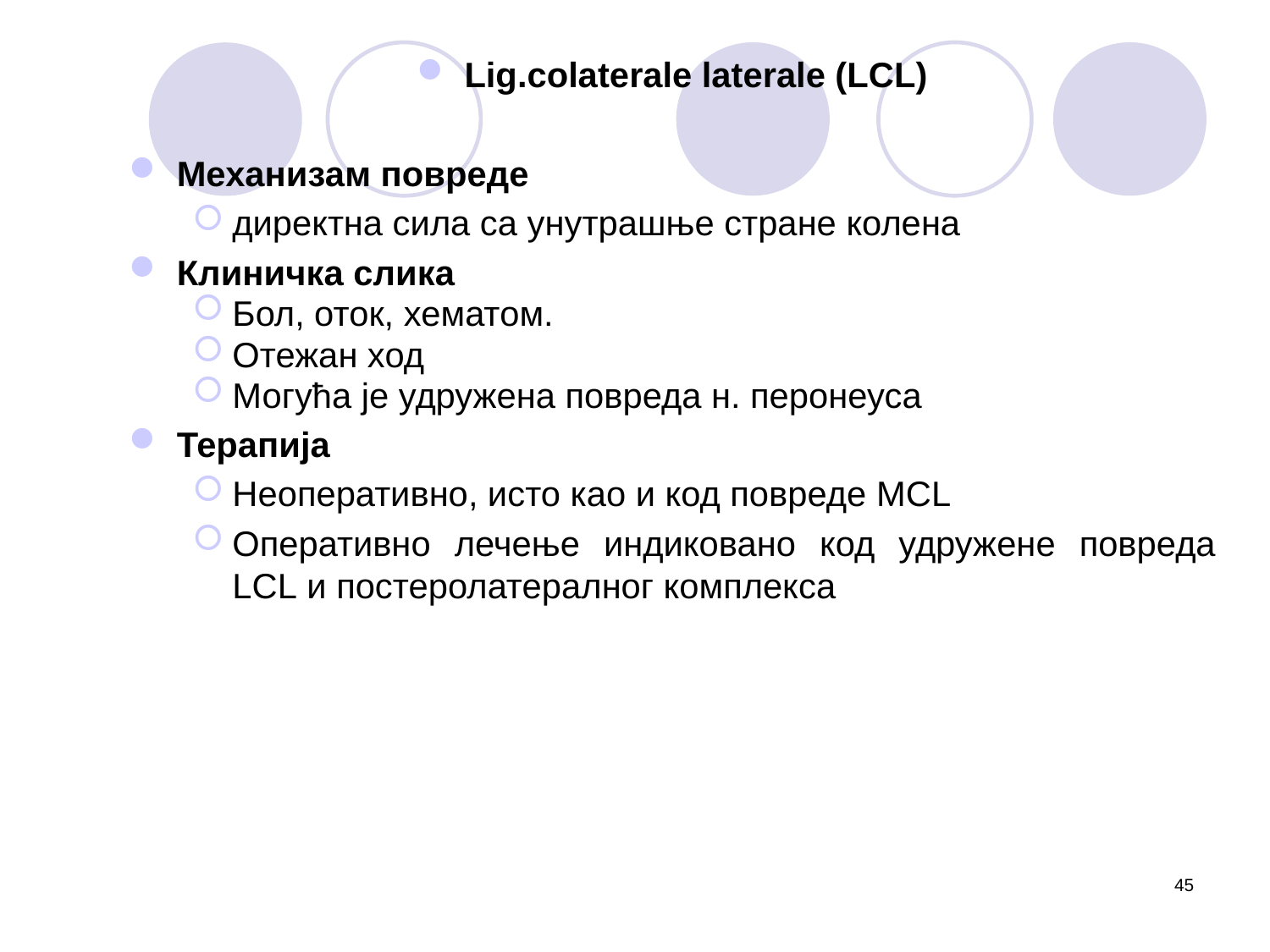

Lig.colaterale laterale (LCL)

Механизам повреде
директна сила са унутрашње стране колена
Клиничка слика
Бол, оток, хематом.
Отежан ход
Могућа је удружена повреда н. перонеуса
Терапија
Неоперативно, исто као и код повреде MCL
Оперативно лечење индиковано код удружене повреда LCL и постеролатералног комплекса
45